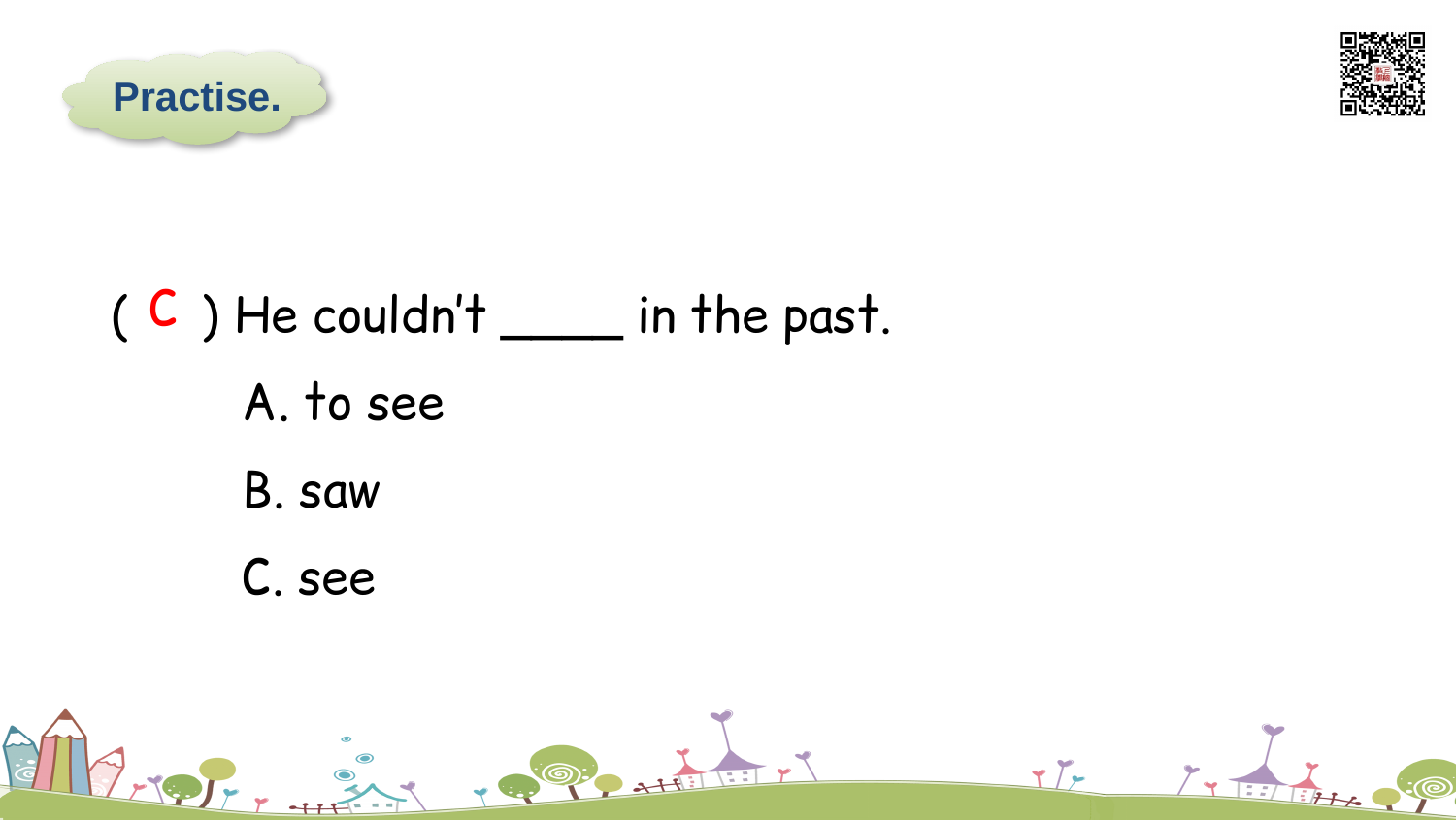

Practise.
(     ) He couldn’t ____ in the past.
         A. to see
         B. saw
         C. see
C